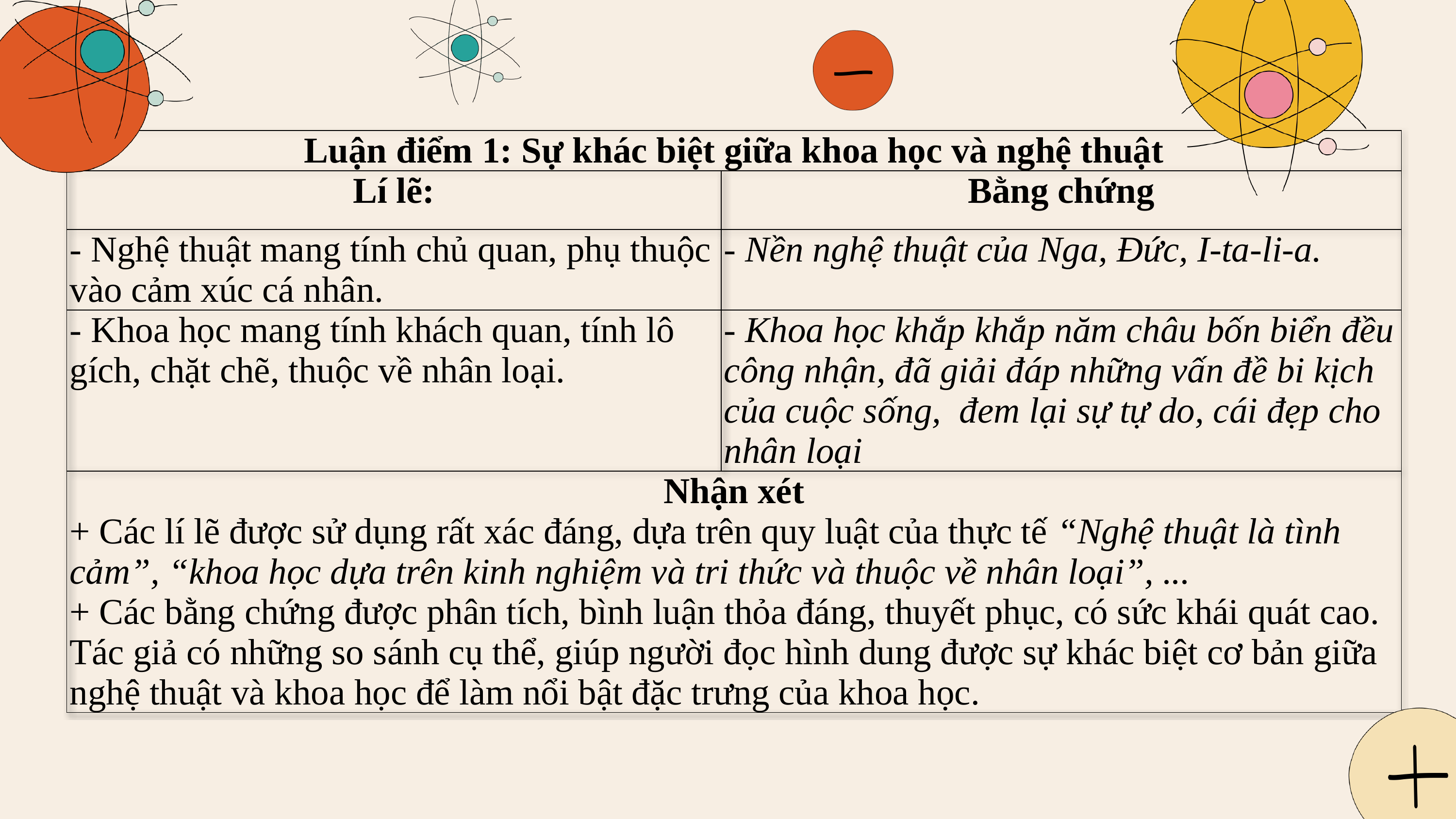

| Luận điểm 1: Sự khác biệt giữa khoa học và nghệ thuật |  |
| --- | --- |
| Lí lẽ: | Bằng chứng |
| - Nghệ thuật mang tính chủ quan, phụ thuộc vào cảm xúc cá nhân. | - Nền nghệ thuật của Nga, Đức, I-ta-li-a. |
| - Khoa học mang tính khách quan, tính lô gích, chặt chẽ, thuộc về nhân loại. | - Khoa học khắp khắp năm châu bốn biển đều công nhận, đã giải đáp những vấn đề bi kịch của cuộc sống, đem lại sự tự do, cái đẹp cho nhân loại |
| Nhận xét + Các lí lẽ được sử dụng rất xác đáng, dựa trên quy luật của thực tế “Nghệ thuật là tình cảm”, “khoa học dựa trên kinh nghiệm và tri thức và thuộc về nhân loại”, ... + Các bằng chứng được phân tích, bình luận thỏa đáng, thuyết phục, có sức khái quát cao. Tác giả có những so sánh cụ thể, giúp người đọc hình dung được sự khác biệt cơ bản giữa nghệ thuật và khoa học để làm nổi bật đặc trưng của khoa học. |  |